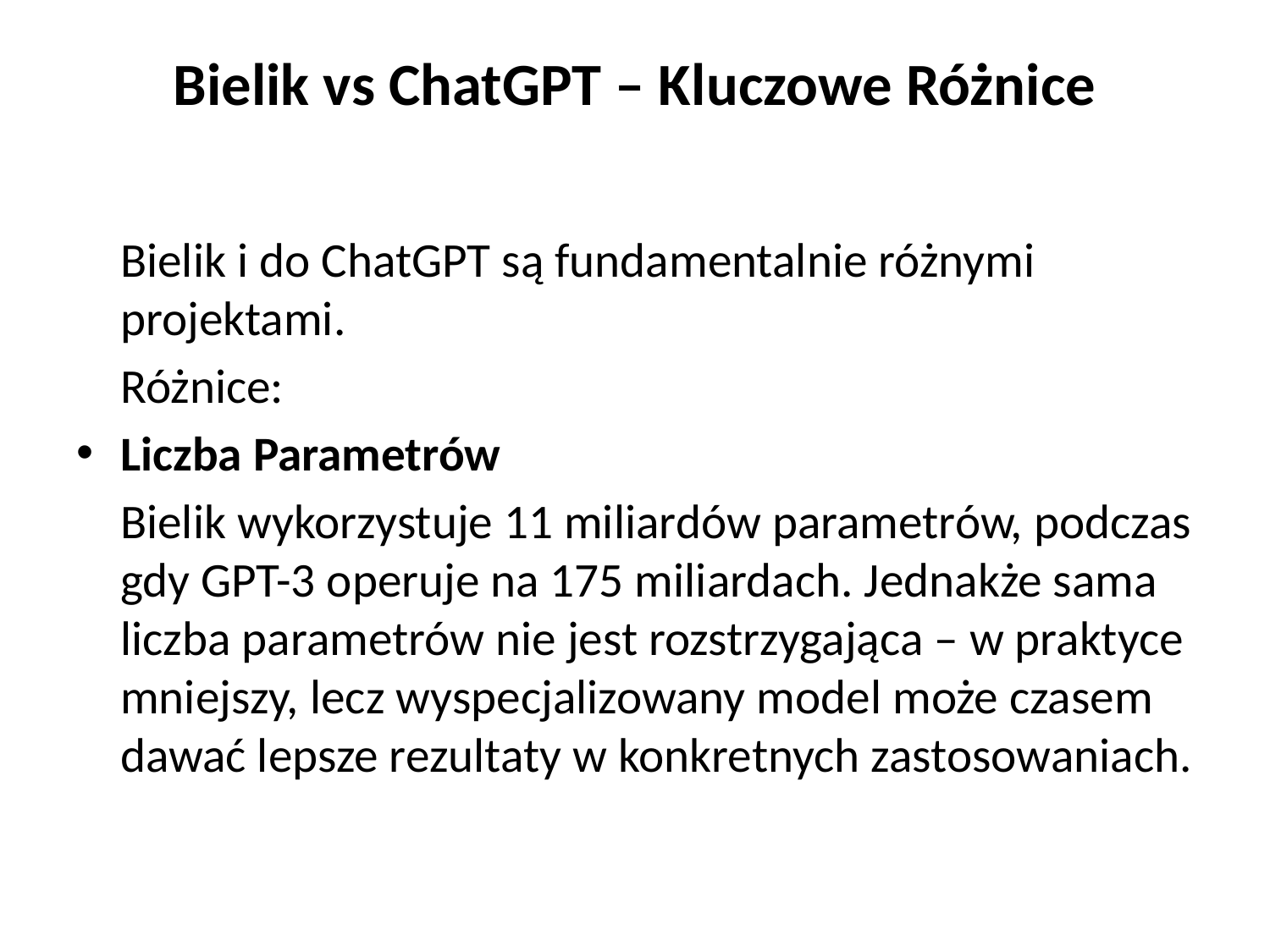

# Bielik vs ChatGPT – Kluczowe Różnice
    Bielik i do ChatGPT są fundamentalnie różnymi projektami.
    Różnice:
Liczba Parametrów
    Bielik wykorzystuje 11 miliardów parametrów, podczas gdy GPT-3 operuje na 175 miliardach. Jednakże sama liczba parametrów nie jest rozstrzygająca – w praktyce mniejszy, lecz wyspecjalizowany model może czasem dawać lepsze rezultaty w konkretnych zastosowaniach.